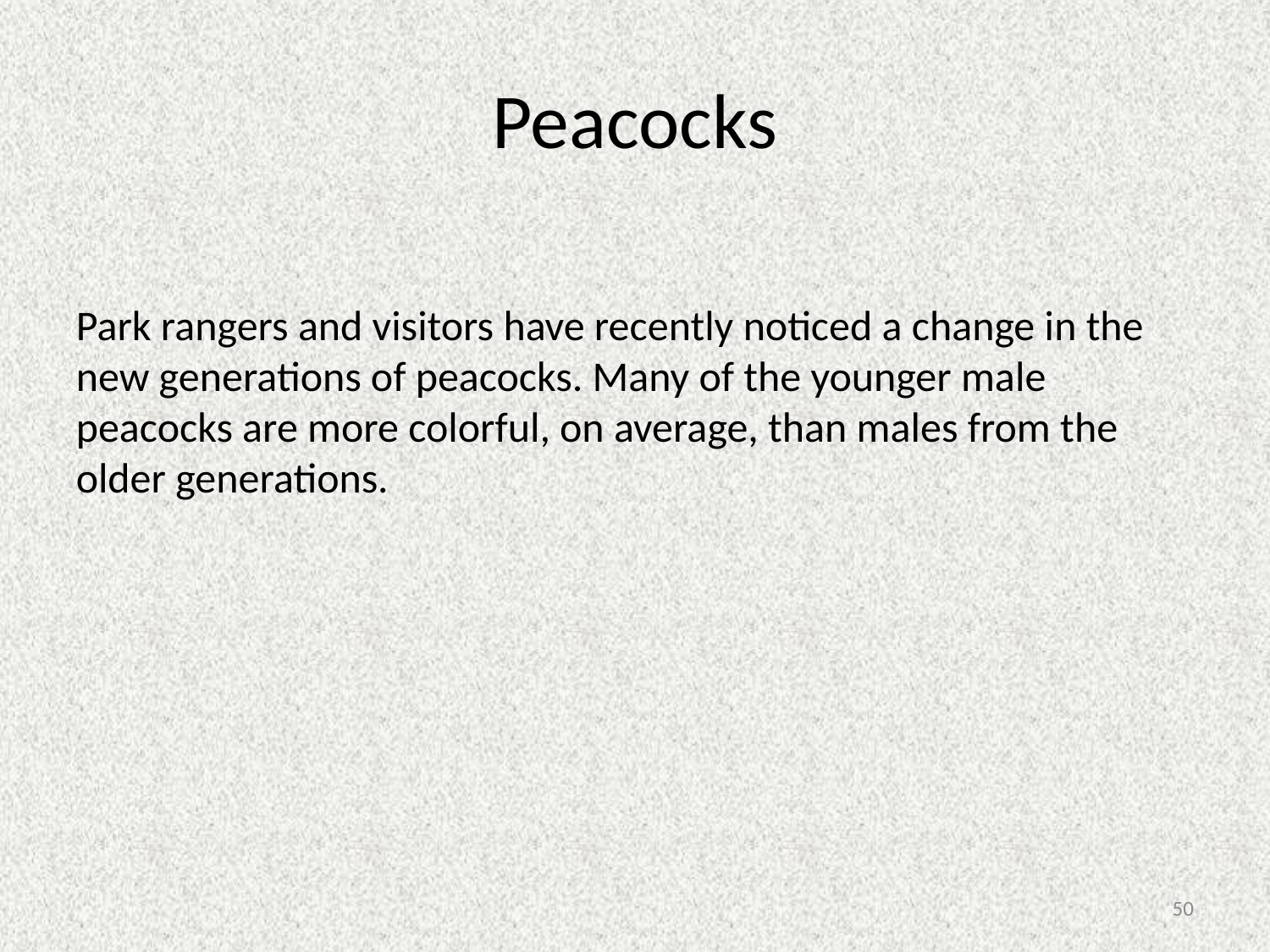

# Peacocks

Park rangers and visitors have recently noticed a change in the new generations of peacocks. Many of the younger male peacocks are more colorful, on average, than males from the older generations.

50